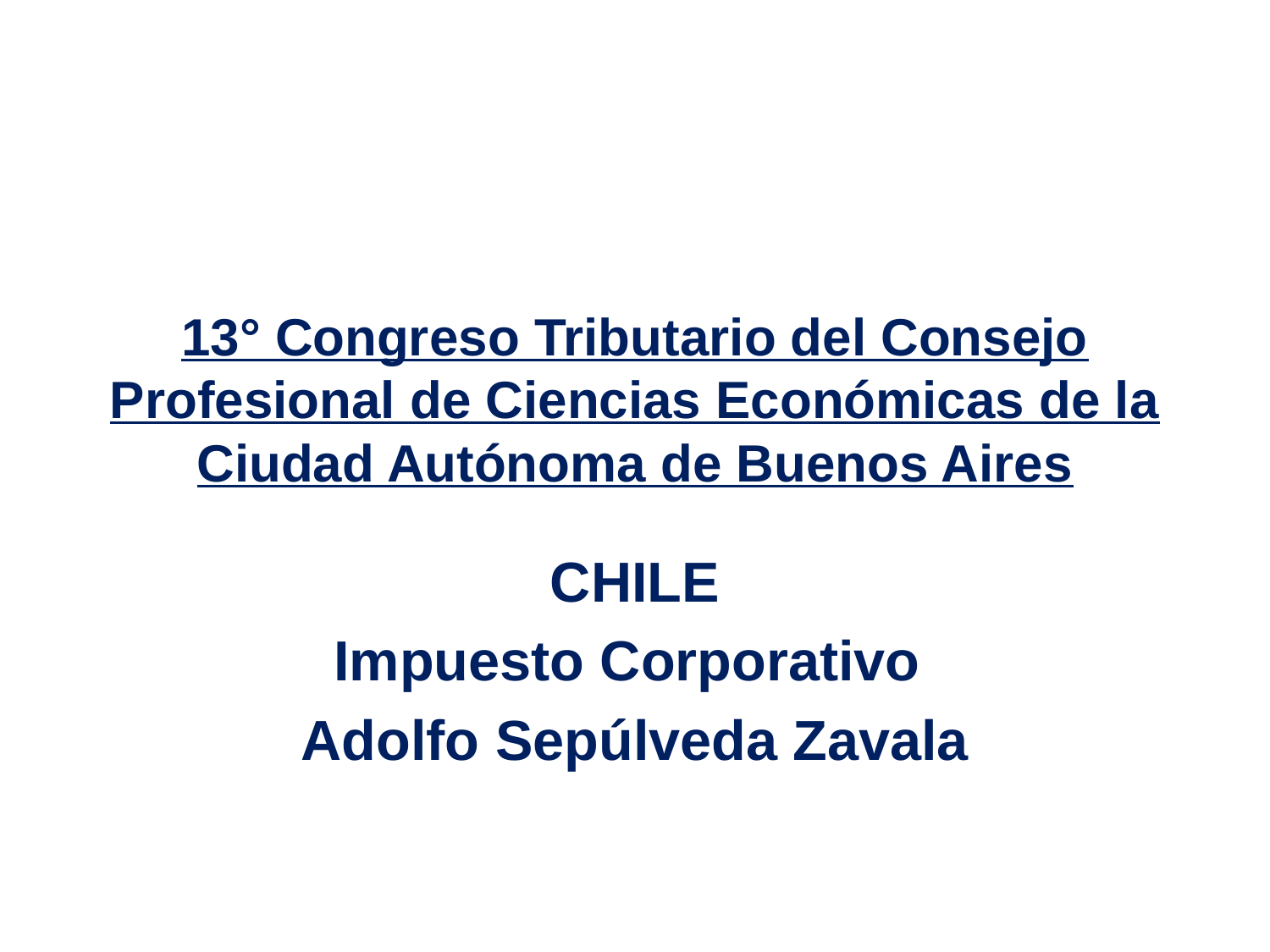

# 13° Congreso Tributario del Consejo Profesional de Ciencias Económicas de la Ciudad Autónoma de Buenos Aires
CHILE
Impuesto Corporativo
Adolfo Sepúlveda Zavala